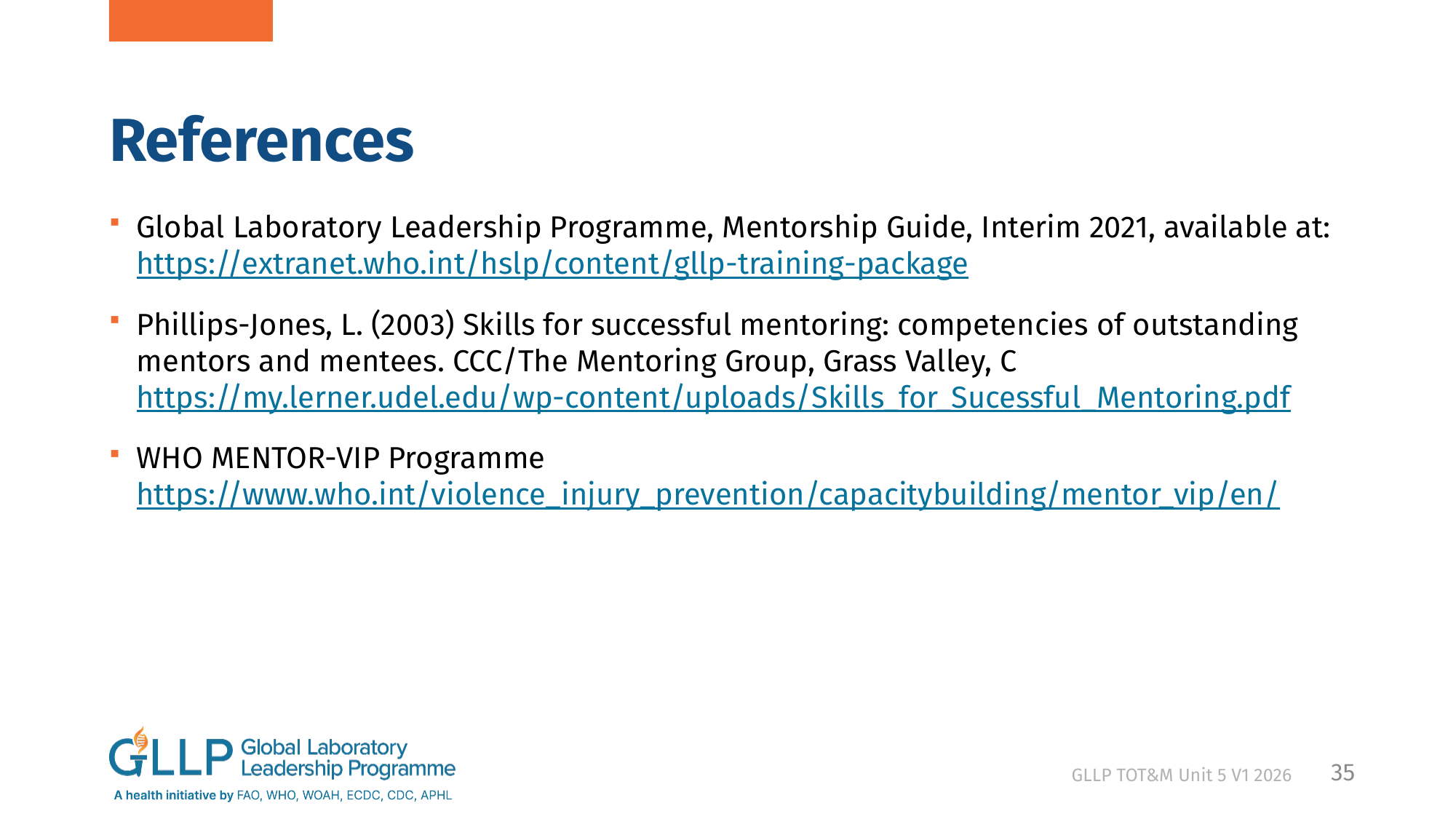

# References
Global Laboratory Leadership Programme, Mentorship Guide, Interim 2021, available at: https://extranet.who.int/hslp/content/gllp-training-package
Phillips-Jones, L. (2003) Skills for successful mentoring: competencies of outstanding mentors and mentees. CCC/The Mentoring Group, Grass Valley, C https://my.lerner.udel.edu/wp-content/uploads/Skills_for_Sucessful_Mentoring.pdf
WHO MENTOR-VIP Programme https://www.who.int/violence_injury_prevention/capacitybuilding/mentor_vip/en/
GLLP TOT&M Unit 5 V1 2026
35